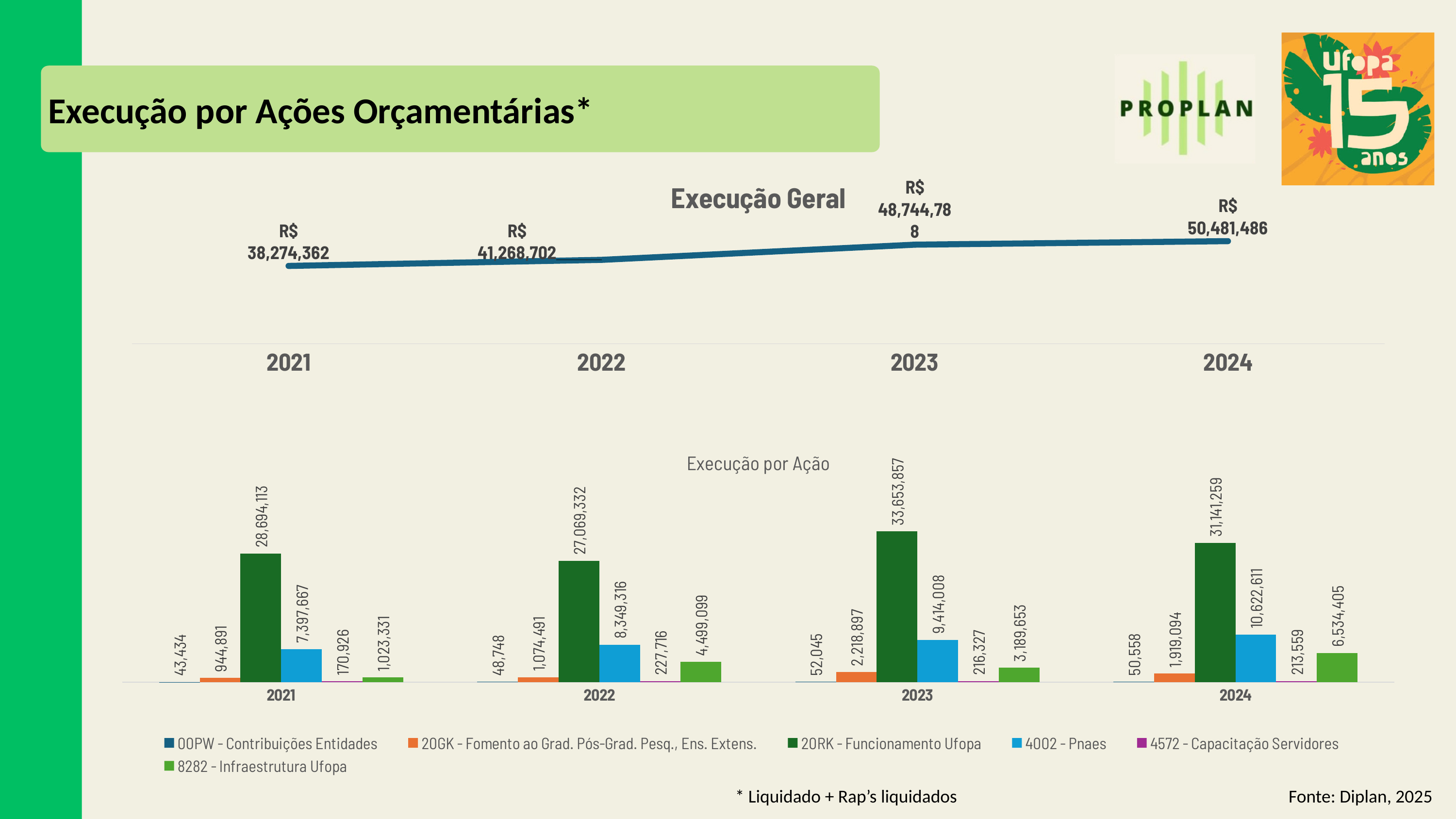

Execução por Ações Orçamentárias*

### Chart: Execução Geral

| Category | Total Geral |
|---|---|
| 2021 | 38274361.74 |
| 2022 | 41268701.86 |
| 2023 | 48744787.66 |
| 2024 | 50481486.13 |

### Chart: Execução por Ação

| Category | 00PW - Contribuições Entidades | 20GK - Fomento ao Grad. Pós-Grad. Pesq., Ens. Extens. | 20RK - Funcionamento Ufopa | 4002 - Pnaes | 4572 - Capacitação Servidores | 8282 - Infraestrutura Ufopa |
|---|---|---|---|---|---|---|
| 2021 | 43433.94 | 944890.54 | 28694113.45 | 7397667.02 | 170925.65 | 1023331.14 |
| 2022 | 48747.81 | 1074490.86 | 27069332.28 | 8349316.46 | 227715.58 | 4499098.87 |
| 2023 | 52044.82 | 2218897.37 | 33653857.32 | 9414008.42 | 216327.05 | 3189652.68 |
| 2024 | 50558.01 | 1919094.48 | 31141258.5 | 10622610.83 | 213559.11 | 6534405.2 |
* Liquidado + Rap’s liquidados
Fonte: Diplan, 2025